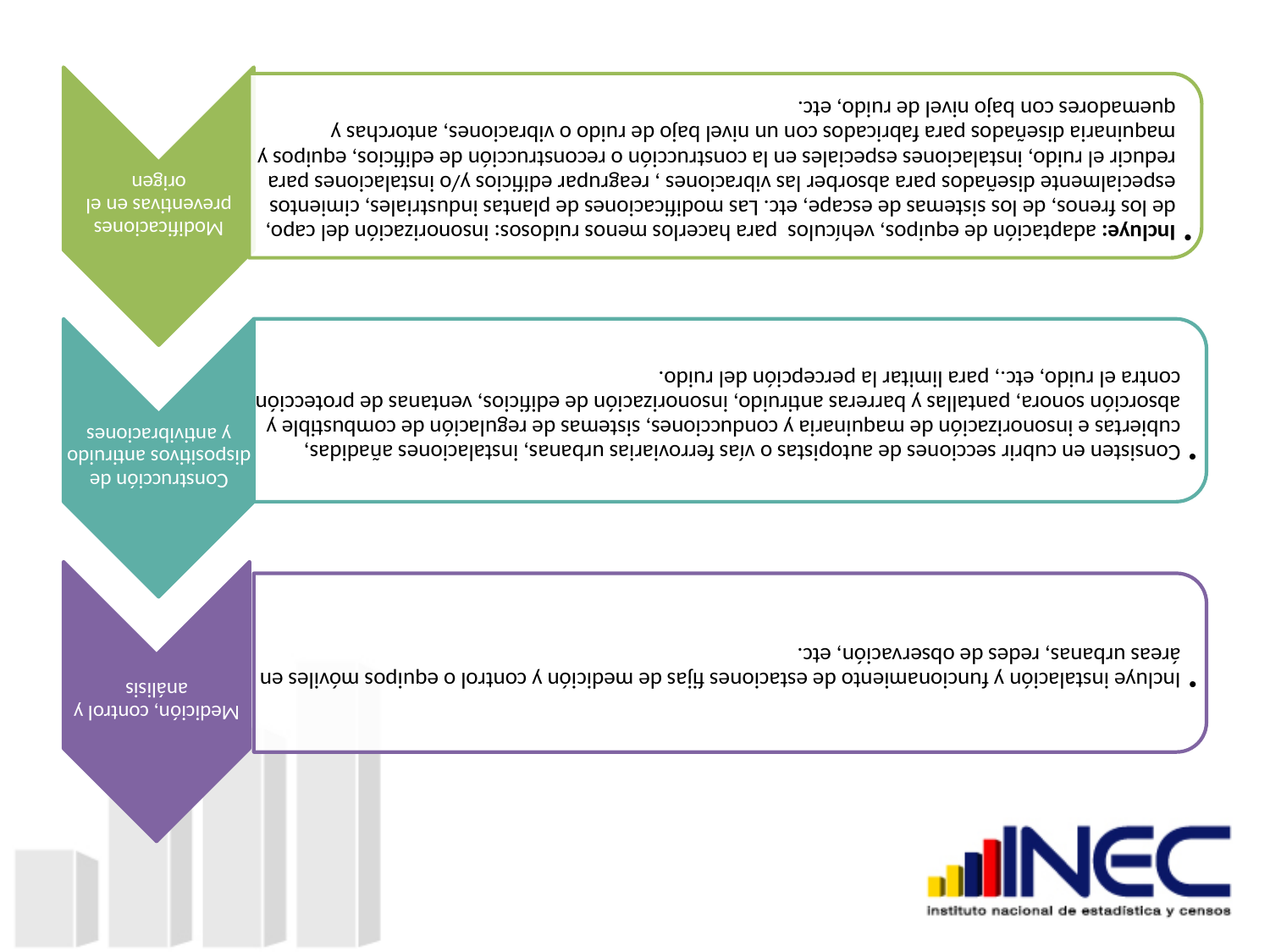

Modificaciones preventivas en el origen
Incluye: adaptación de equipos, vehículos  para hacerlos menos ruidosos: insonorización del capo, de los frenos, de los sistemas de escape, etc. Las modificaciones de plantas industriales, cimientos especialmente diseñados para absorber las vibraciones , reagrupar edificios y/o instalaciones para reducir el ruido, instalaciones especiales en la construcción o reconstrucción de edificios, equipos y maquinaria diseñados para fabricados con un nivel bajo de ruido o vibraciones, antorchas y quemadores con bajo nivel de ruido, etc.
Construcción de dispositivos antiruido y antivibraciones
Consisten en cubrir secciones de autopistas o vías ferroviarias urbanas, instalaciones añadidas, cubiertas e insonorización de maquinaria y conducciones, sistemas de regulación de combustible y absorción sonora, pantallas y barreras antiruido, insonorización de edificios, ventanas de protección contra el ruido, etc., para limitar la percepción del ruido.
Medición, control y análisis
Incluye instalación y funcionamiento de estaciones fijas de medición y control o equipos móviles en áreas urbanas, redes de observación, etc.